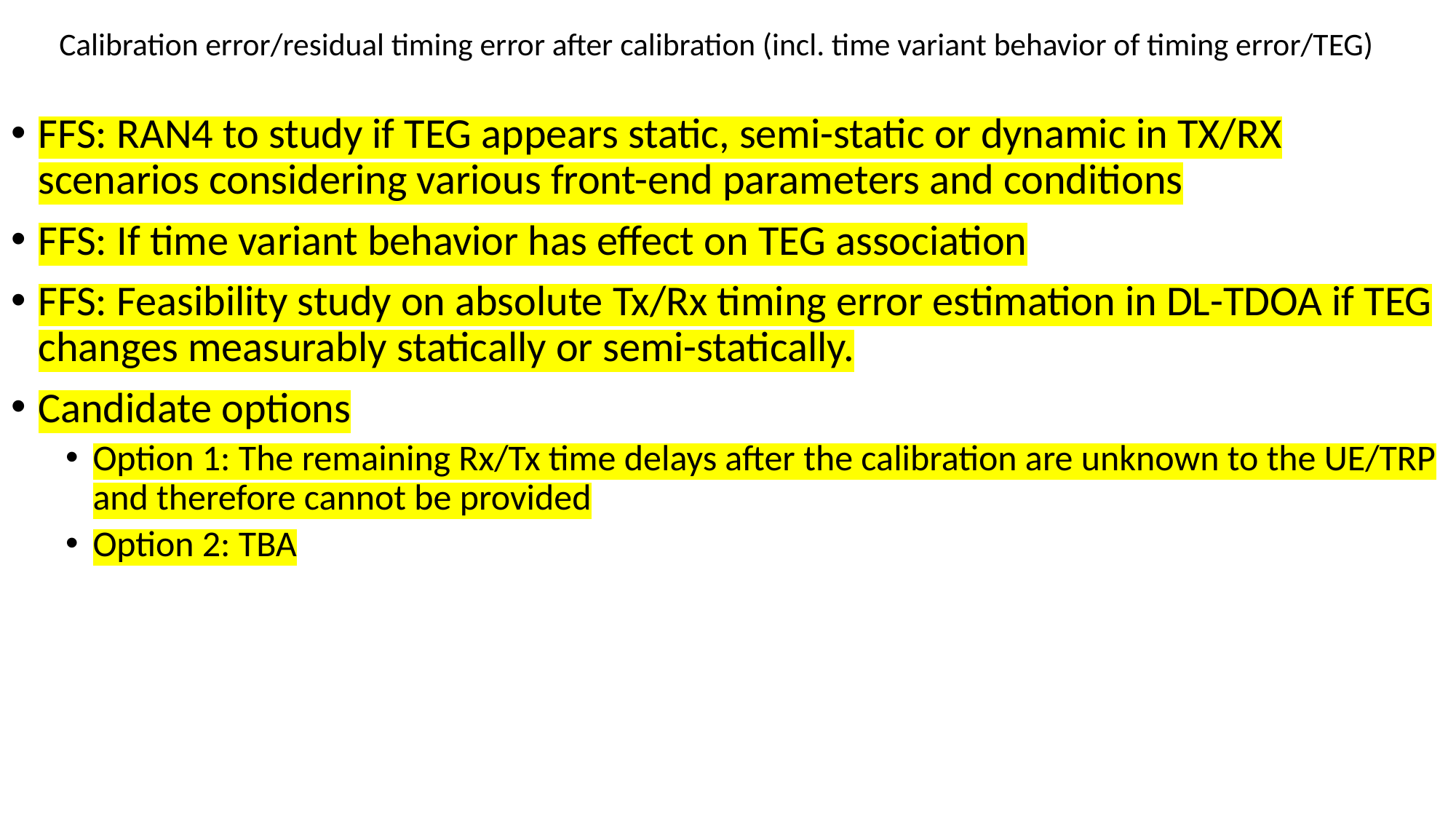

# Calibration error/residual timing error after calibration (incl. time variant behavior of timing error/TEG)
FFS: RAN4 to study if TEG appears static, semi-static or dynamic in TX/RX scenarios considering various front-end parameters and conditions
FFS: If time variant behavior has effect on TEG association
FFS: Feasibility study on absolute Tx/Rx timing error estimation in DL-TDOA if TEG changes measurably statically or semi-statically.
Candidate options
Option 1: The remaining Rx/Tx time delays after the calibration are unknown to the UE/TRP and therefore cannot be provided
Option 2: TBA